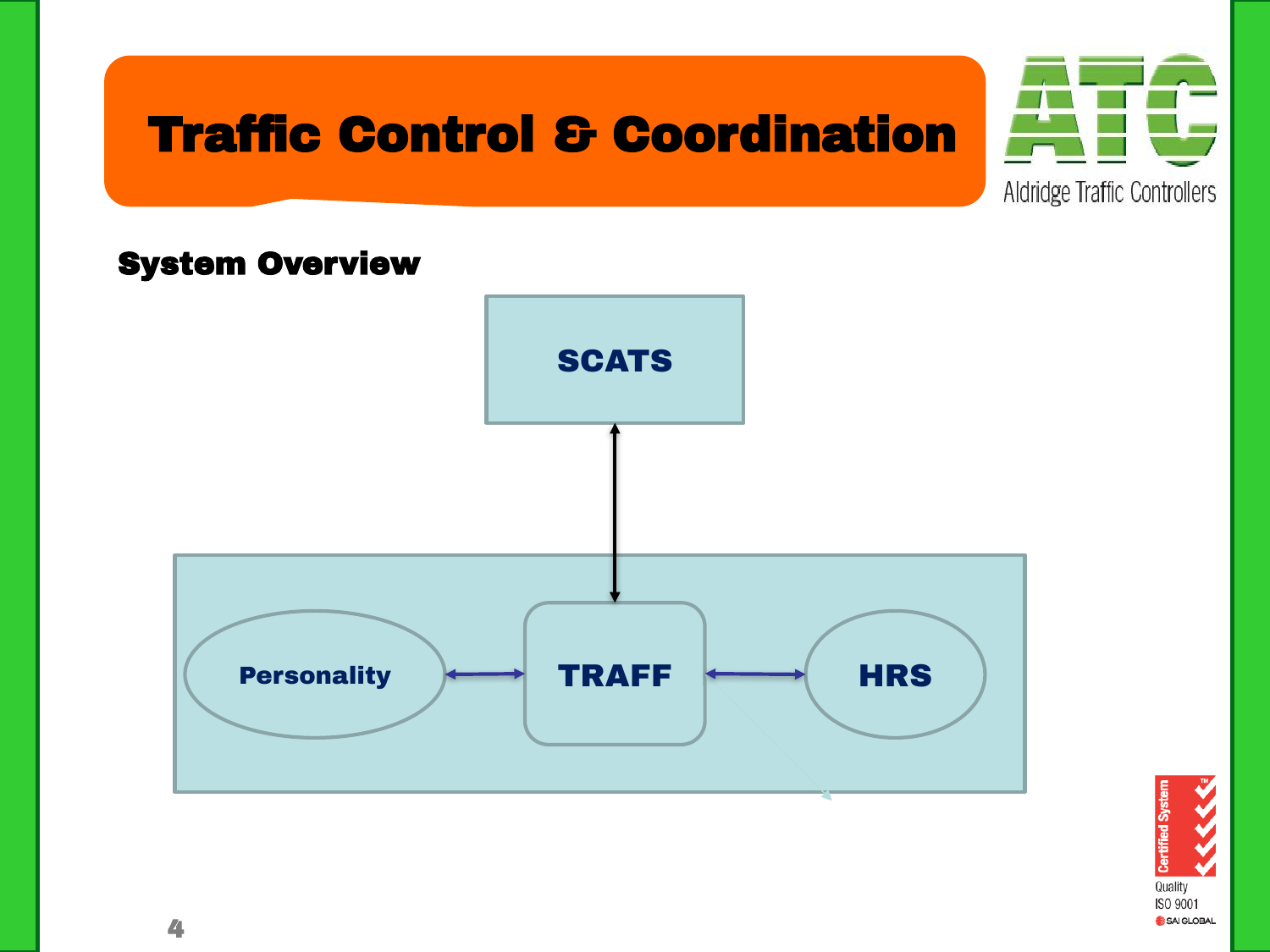

# Traffic Control & Coordination
System Overview
SCATS

TRAFF
Personality
HRS

4